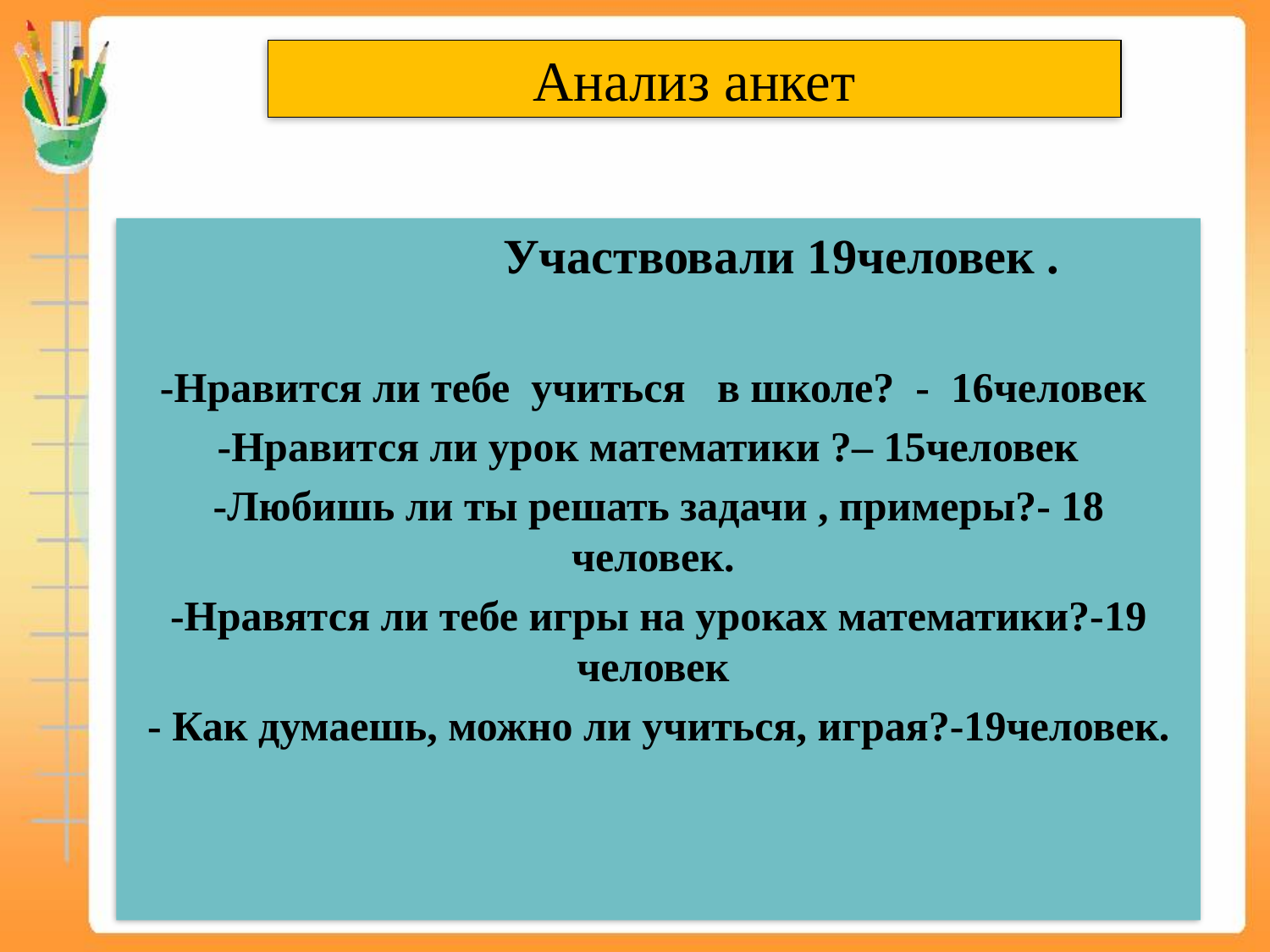

# Анализ анкет
                    Участвовали 19человек .

-Нравится ли тебе  учиться   в школе?  -  16человек
-Нравится ли урок математики ?– 15человек
-Любишь ли ты решать задачи , примеры?- 18 человек.
-Нравятся ли тебе игры на уроках математики?-19 человек
- Как думаешь, можно ли учиться, играя?-19человек.